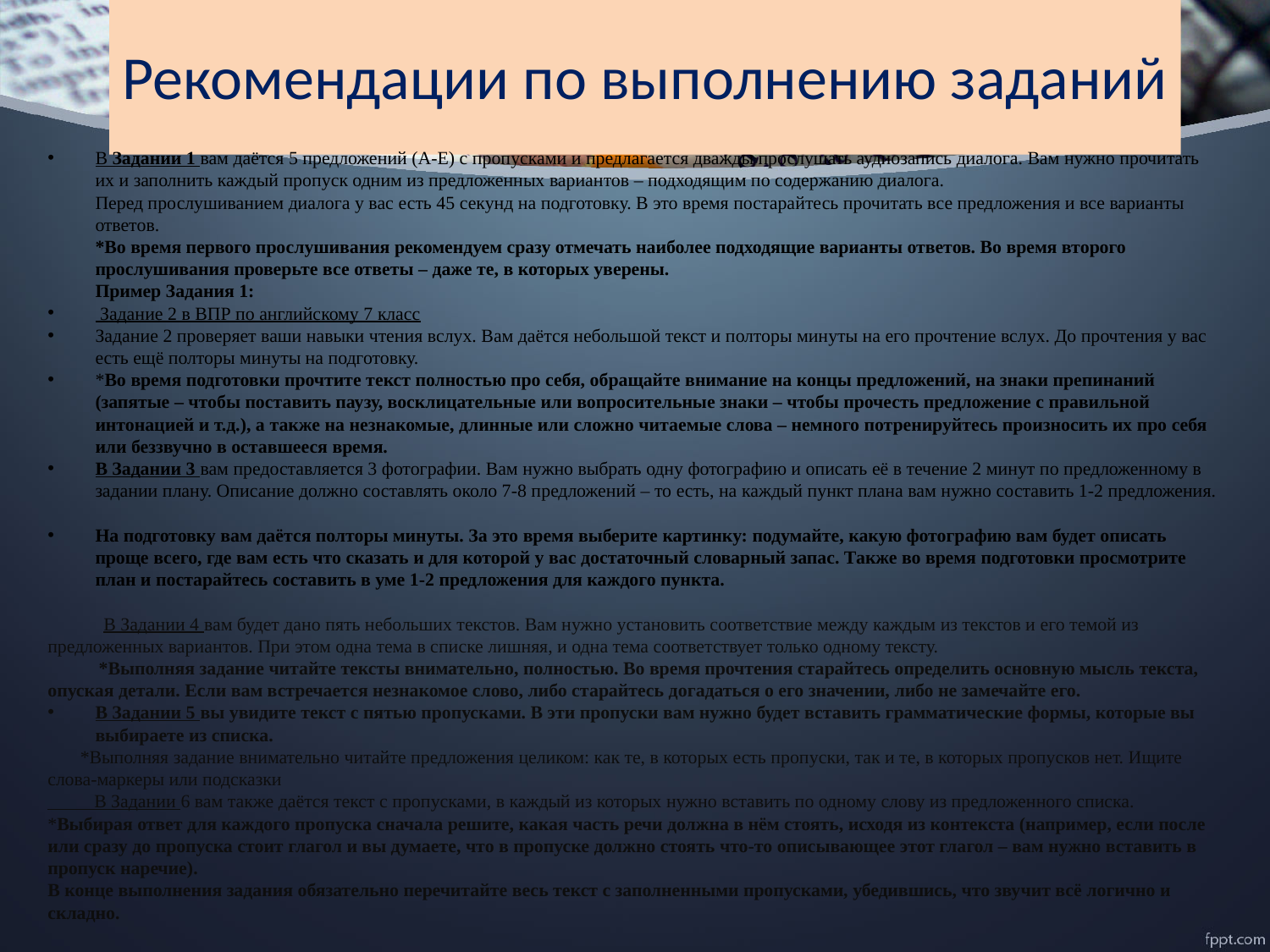

# Рекомендации по выполнению заданий
В Задании 1 вам даётся 5 предложений (A-E) с пропусками и предлагается дважды прослушать аудиозапись диалога. Вам нужно прочитать их и заполнить каждый пропуск одним из предложенных вариантов – подходящим по содержанию диалога.
Перед прослушиванием диалога у вас есть 45 секунд на подготовку. В это время постарайтесь прочитать все предложения и все варианты ответов.
*Во время первого прослушивания рекомендуем сразу отмечать наиболее подходящие варианты ответов. Во время второго прослушивания проверьте все ответы – даже те, в которых уверены.
Пример Задания 1:
 Задание 2 в ВПР по английскому 7 класс
Задание 2 проверяет ваши навыки чтения вслух. Вам даётся небольшой текст и полторы минуты на его прочтение вслух. До прочтения у вас есть ещё полторы минуты на подготовку.
*Во время подготовки прочтите текст полностью про себя, обращайте внимание на концы предложений, на знаки препинаний (запятые – чтобы поставить паузу, восклицательные или вопросительные знаки – чтобы прочесть предложение с правильной интонацией и т.д.), а также на незнакомые, длинные или сложно читаемые слова – немного потренируйтесь произносить их про себя или беззвучно в оставшееся время.
В Задании 3 вам предоставляется 3 фотографии. Вам нужно выбрать одну фотографию и описать её в течение 2 минут по предложенному в задании плану. Описание должно составлять около 7-8 предложений – то есть, на каждый пункт плана вам нужно составить 1-2 предложения.

На подготовку вам даётся полторы минуты. За это время выберите картинку: подумайте, какую фотографию вам будет описать проще всего, где вам есть что сказать и для которой у вас достаточный словарный запас. Также во время подготовки просмотрите план и постарайтесь составить в уме 1-2 предложения для каждого пункта.

            В Задании 4 вам будет дано пять небольших текстов. Вам нужно установить соответствие между каждым из текстов и его темой из предложенных вариантов. При этом одна тема в списке лишняя, и одна тема соответствует только одному тексту.
           *Выполняя задание читайте тексты внимательно, полностью. Во время прочтения старайтесь определить основную мысль текста, опуская детали. Если вам встречается незнакомое слово, либо старайтесь догадаться о его значении, либо не замечайте его.
В Задании 5 вы увидите текст с пятью пропусками. В эти пропуски вам нужно будет вставить грамматические формы, которые вы выбираете из списка.
       *Выполняя задание внимательно читайте предложения целиком: как те, в которых есть пропуски, так и те, в которых пропусков нет. Ищите слова-маркеры или подсказки
          В Задании 6 вам также даётся текст с пропусками, в каждый из которых нужно вставить по одному слову из предложенного списка.
*Выбирая ответ для каждого пропуска сначала решите, какая часть речи должна в нём стоять, исходя из контекста (например, если после или сразу до пропуска стоит глагол и вы думаете, что в пропуске должно стоять что-то описывающее этот глагол – вам нужно вставить в пропуск наречие).
В конце выполнения задания обязательно перечитайте весь текст с заполненными пропусками, убедившись, что звучит всё логично и складно.